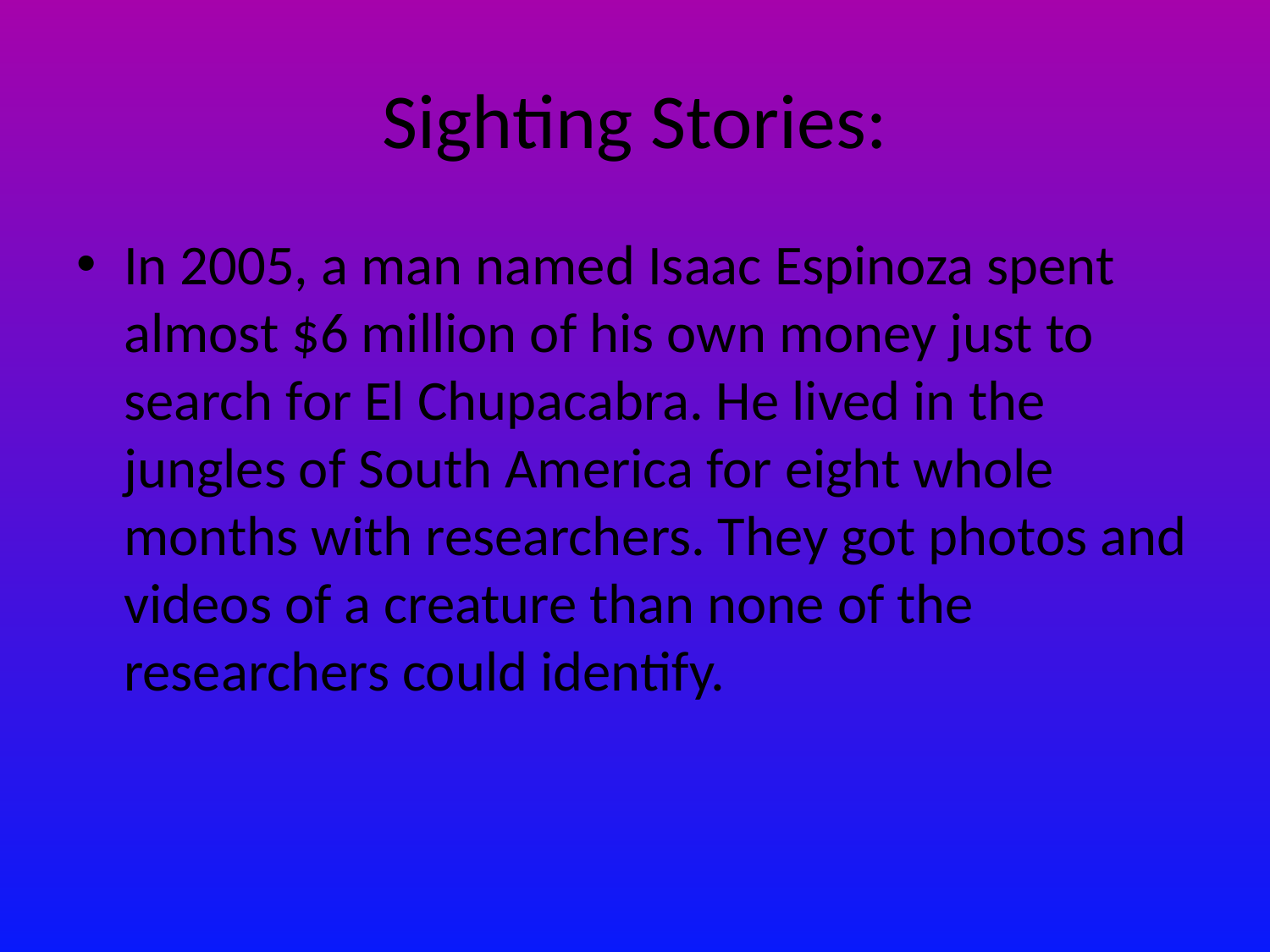

# Sighting Stories:
In 2005, a man named Isaac Espinoza spent almost $6 million of his own money just to search for El Chupacabra. He lived in the jungles of South America for eight whole months with researchers. They got photos and videos of a creature than none of the researchers could identify.